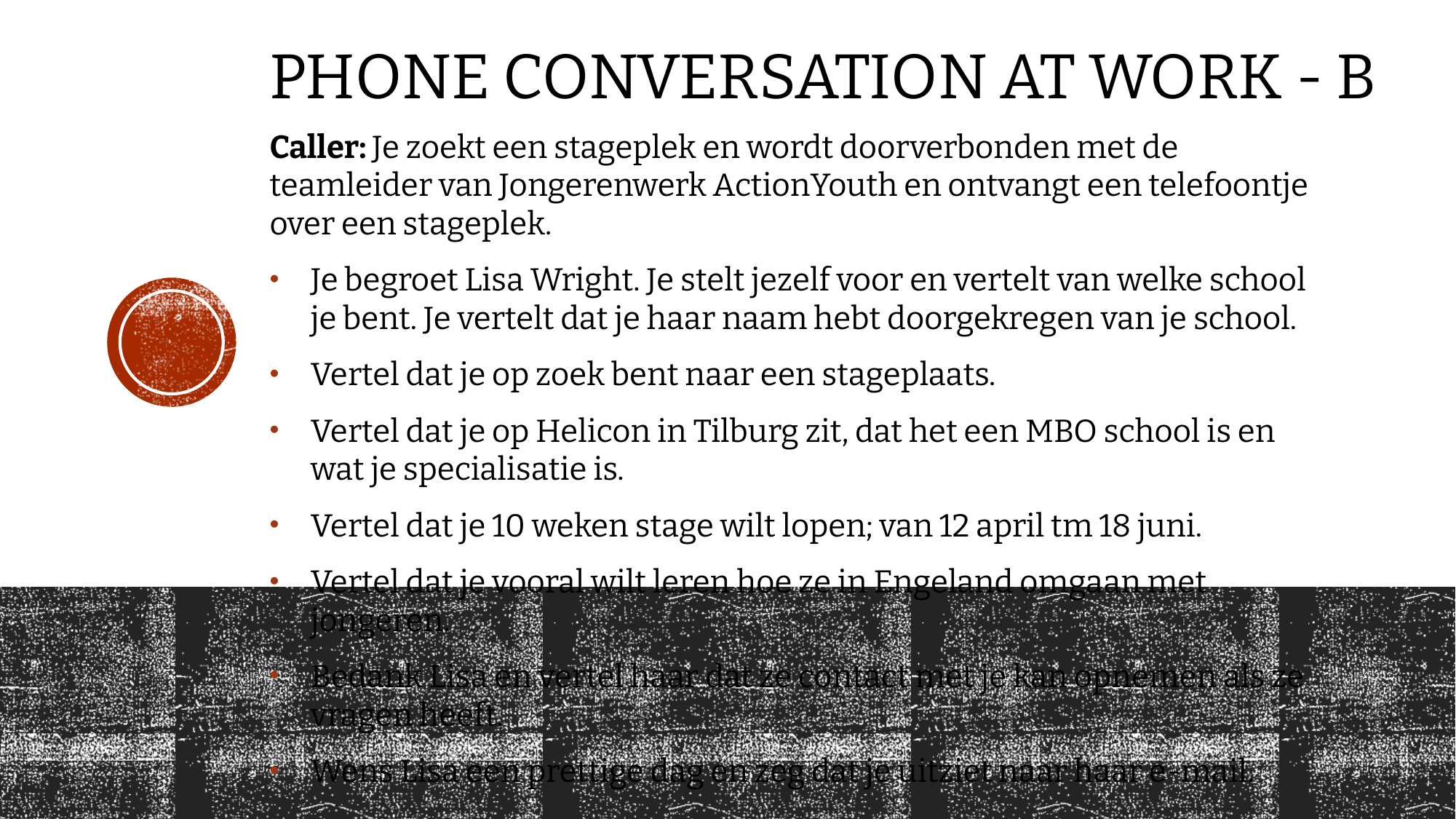

# Phone conversation at work - B
Caller: Je zoekt een stageplek en wordt doorverbonden met de teamleider van Jongerenwerk ActionYouth en ontvangt een telefoontje over een stageplek.
Je begroet Lisa Wright. Je stelt jezelf voor en vertelt van welke school je bent. Je vertelt dat je haar naam hebt doorgekregen van je school.
Vertel dat je op zoek bent naar een stageplaats.
Vertel dat je op Helicon in Tilburg zit, dat het een MBO school is en wat je specialisatie is.
Vertel dat je 10 weken stage wilt lopen; van 12 april tm 18 juni.
Vertel dat je vooral wilt leren hoe ze in Engeland omgaan met jongeren.
Bedank Lisa en vertel haar dat ze contact met je kan opnemen als ze vragen heeft.
Wens Lisa een prettige dag en zeg dat je uitziet naar haar e-mail.